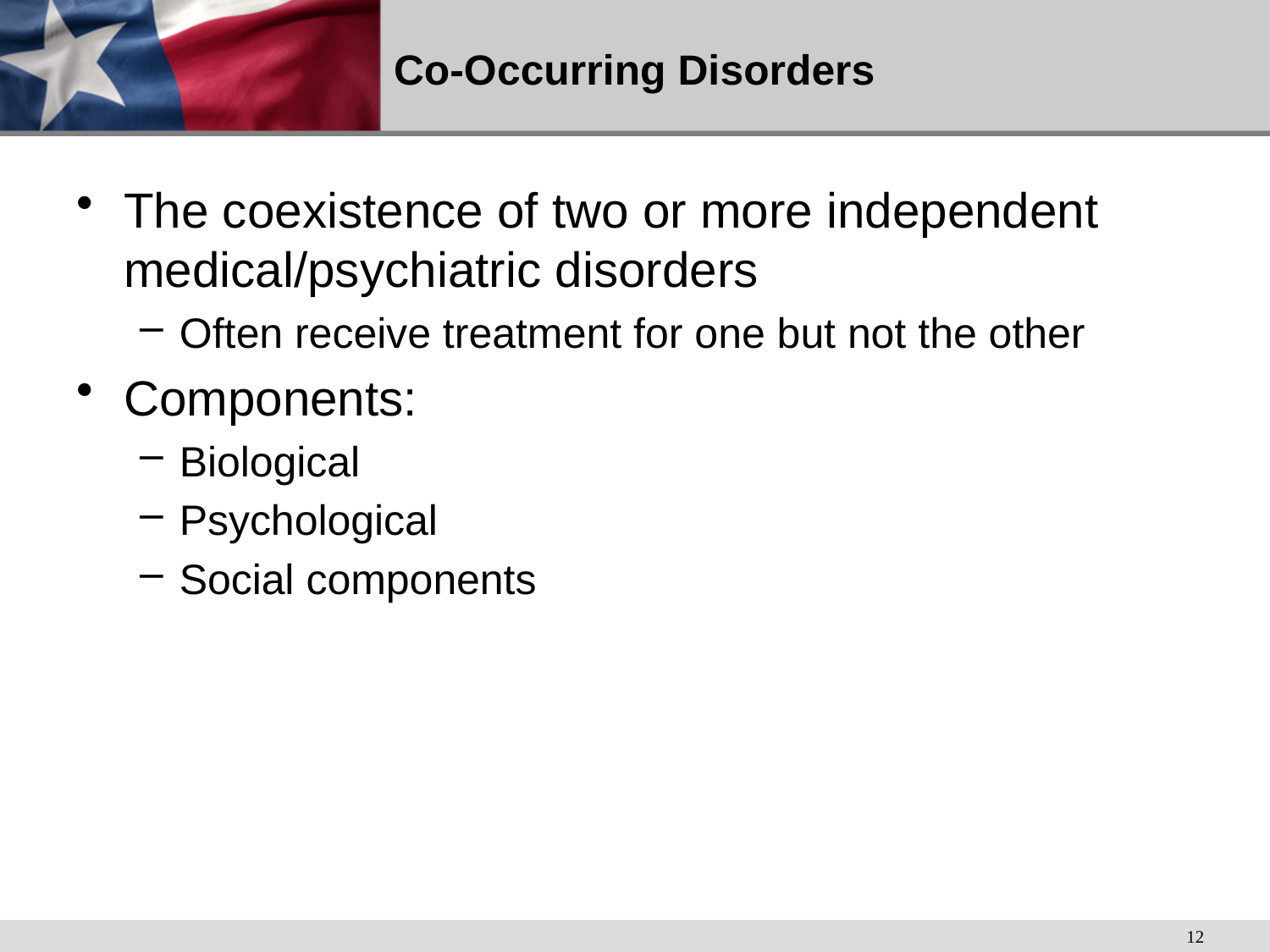

# Co-Occurring Disorders
The coexistence of two or more independent medical/psychiatric disorders
Often receive treatment for one but not the other
Components:
Biological
Psychological
Social components
12